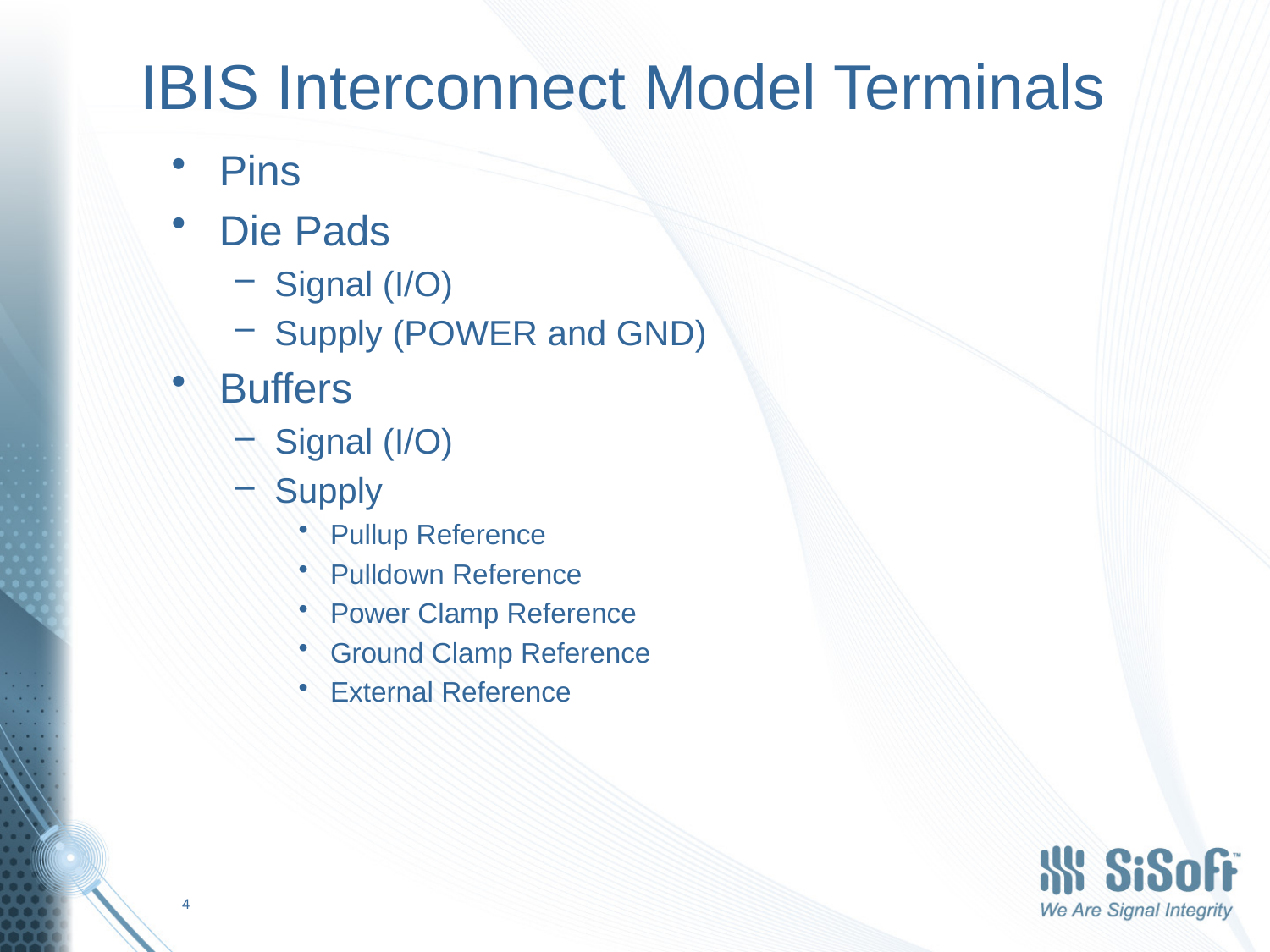

# IBIS Interconnect Model Terminals
Pins
Die Pads
Signal (I/O)
Supply (POWER and GND)
Buffers
Signal (I/O)
Supply
Pullup Reference
Pulldown Reference
Power Clamp Reference
Ground Clamp Reference
External Reference
4